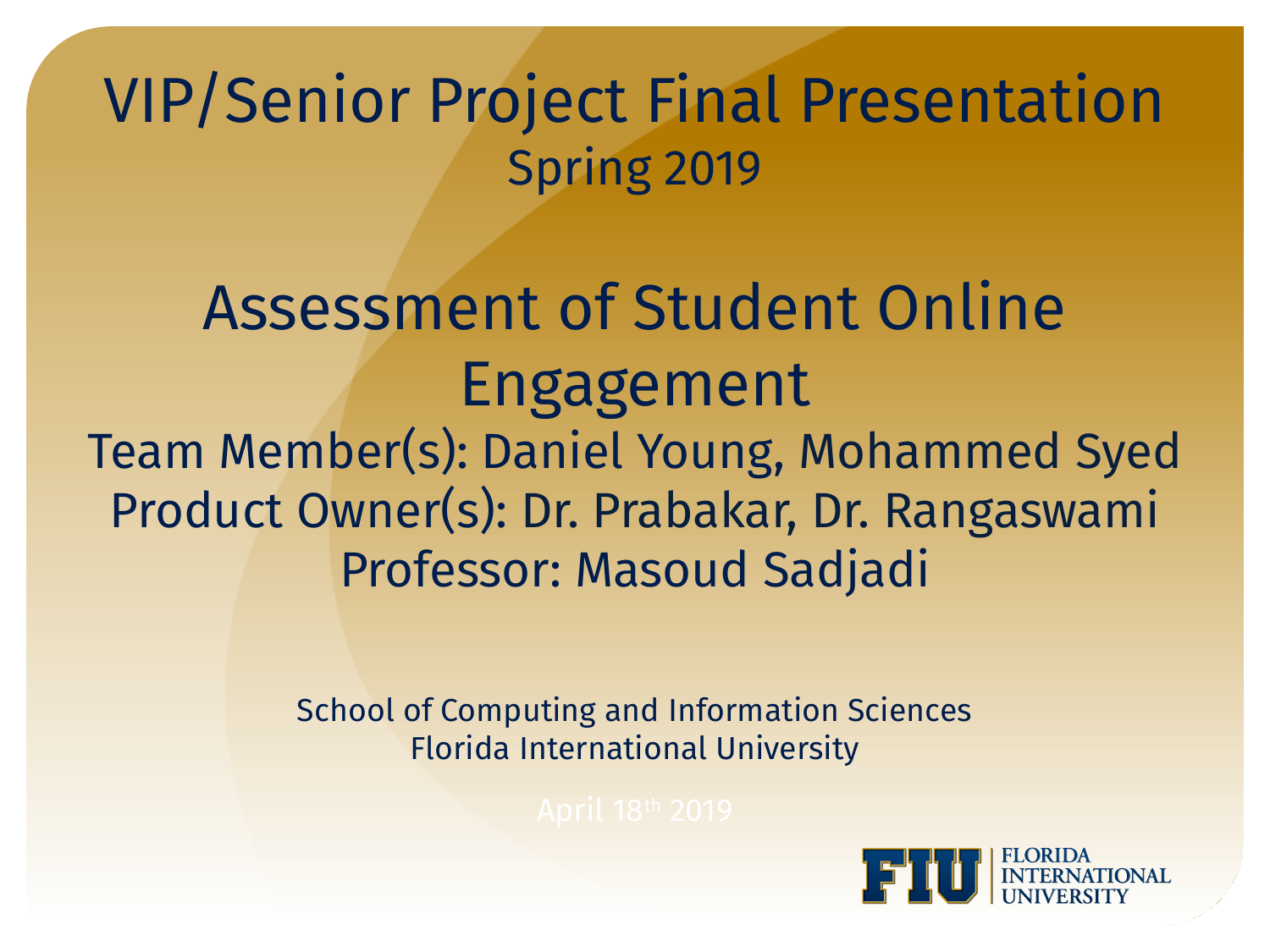

VIP/Senior Project Final Presentation
Spring 2019
# Assessment of Student Online Engagement Team Member(s): Daniel Young, Mohammed Syed Product Owner(s): Dr. Prabakar, Dr. Rangaswami Professor: Masoud Sadjadi School of Computing and Information Sciences Florida International University
April 18th 2019